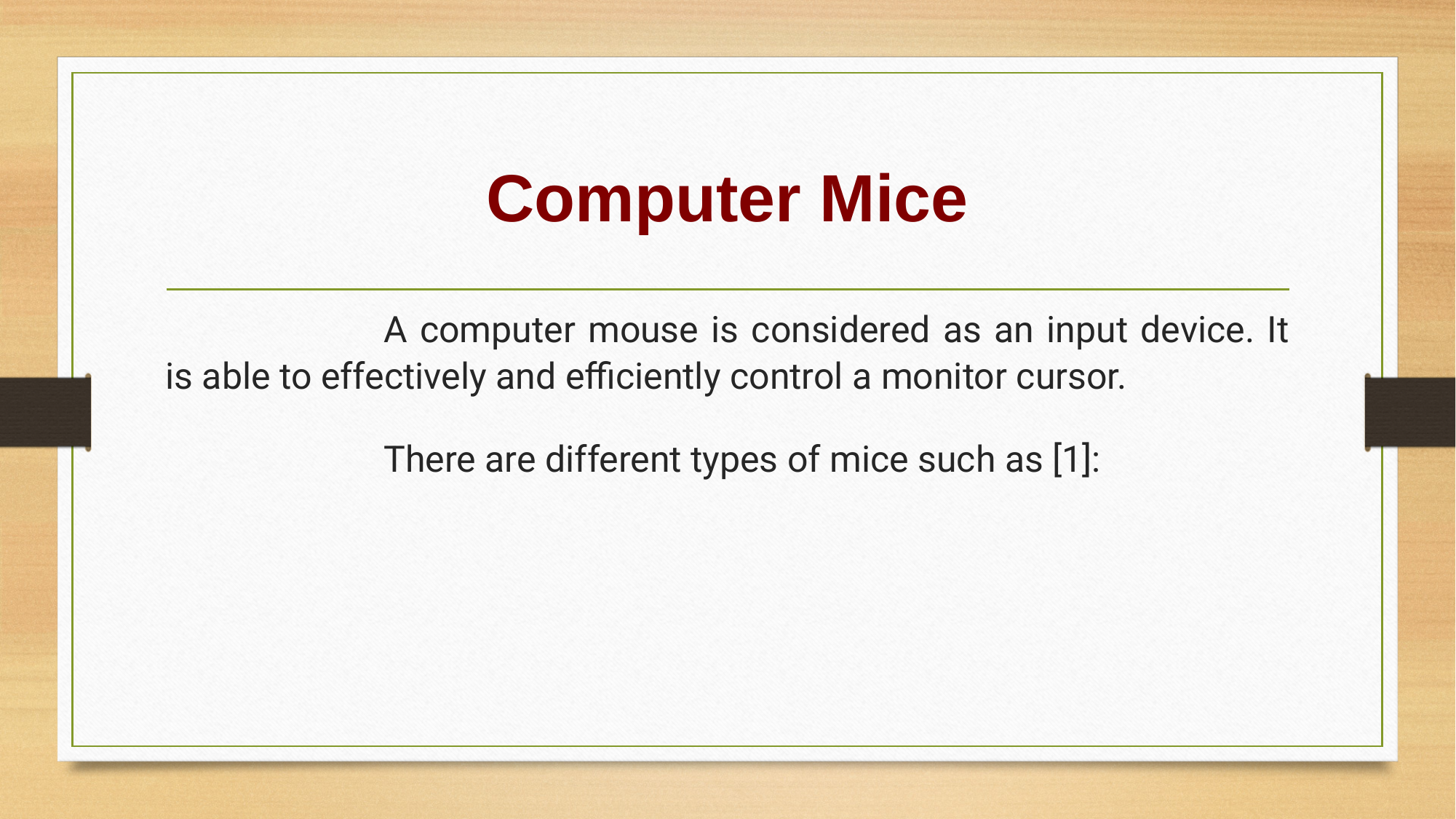

# Computer Mice
		A computer mouse is considered as an input device. It is able to effectively and efficiently control a monitor cursor.
		There are different types of mice such as [1]: